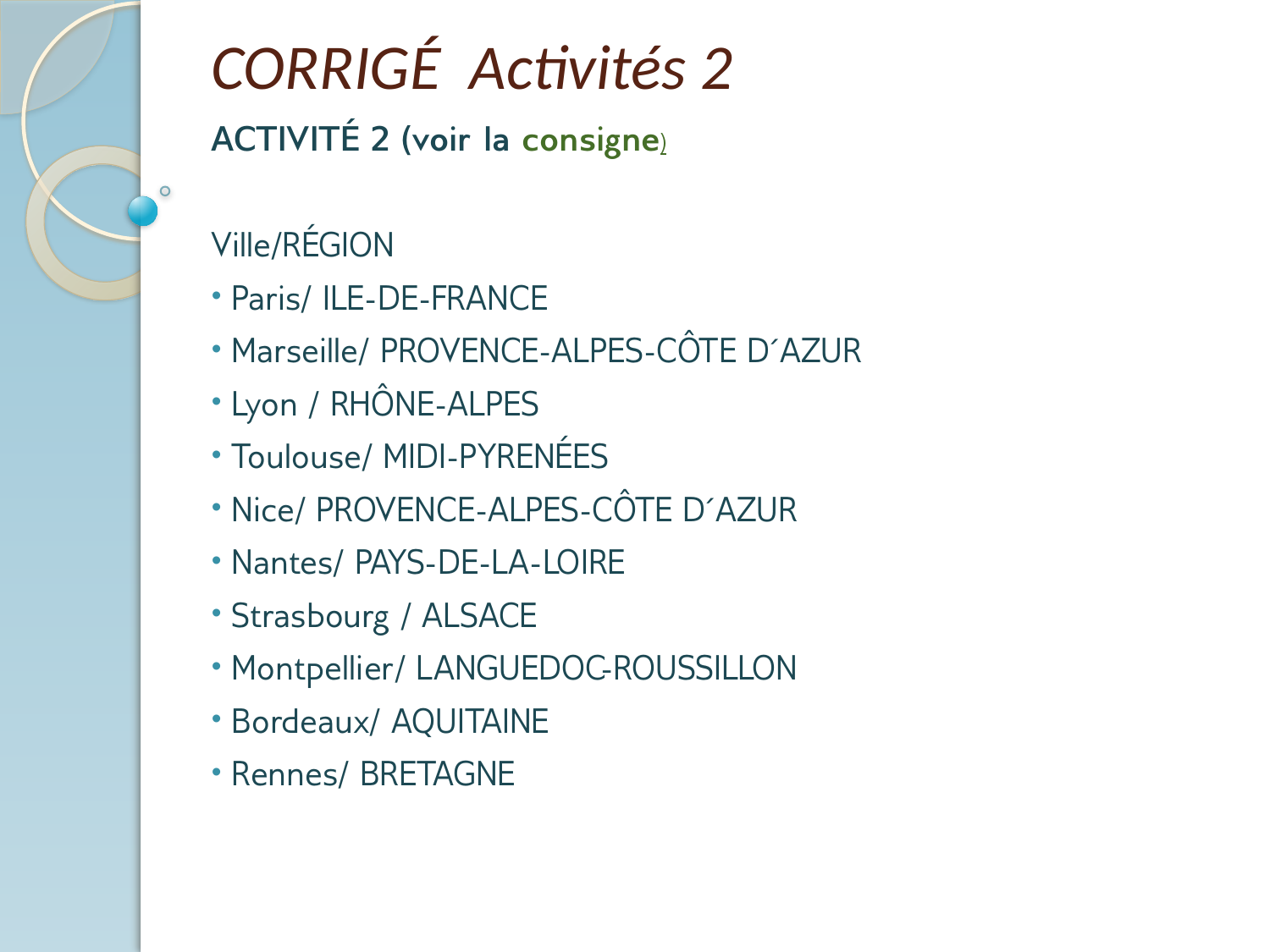

# CORRIGÉ  Activités 2
ACTIVITÉ 2 (voir la consigne)

Ville/RÉGION
 Paris/ ILE-DE-FRANCE
 Marseille/ PROVENCE-ALPES-CÔTE D´AZUR
 Lyon / RHÔNE-ALPES
 Toulouse/ MIDI-PYRENÉES
 Nice/ PROVENCE-ALPES-CÔTE D´AZUR
 Nantes/ PAYS-DE-LA-LOIRE
 Strasbourg / ALSACE
 Montpellier/ LANGUEDOC-ROUSSILLON
 Bordeaux/ AQUITAINE
 Rennes/ BRETAGNE